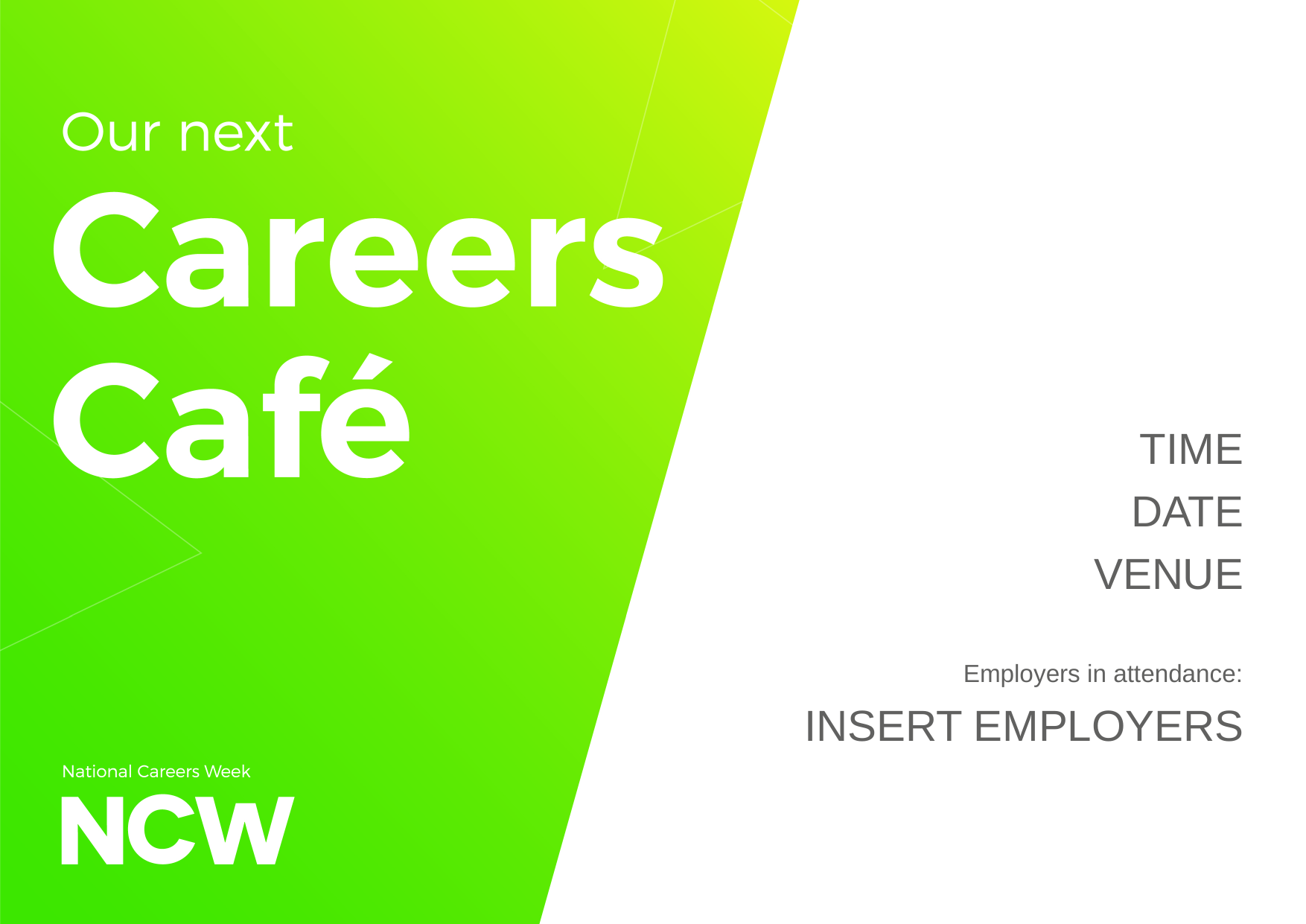

TIME
DATE
VENUE

Employers in attendance:
INSERT EMPLOYERS